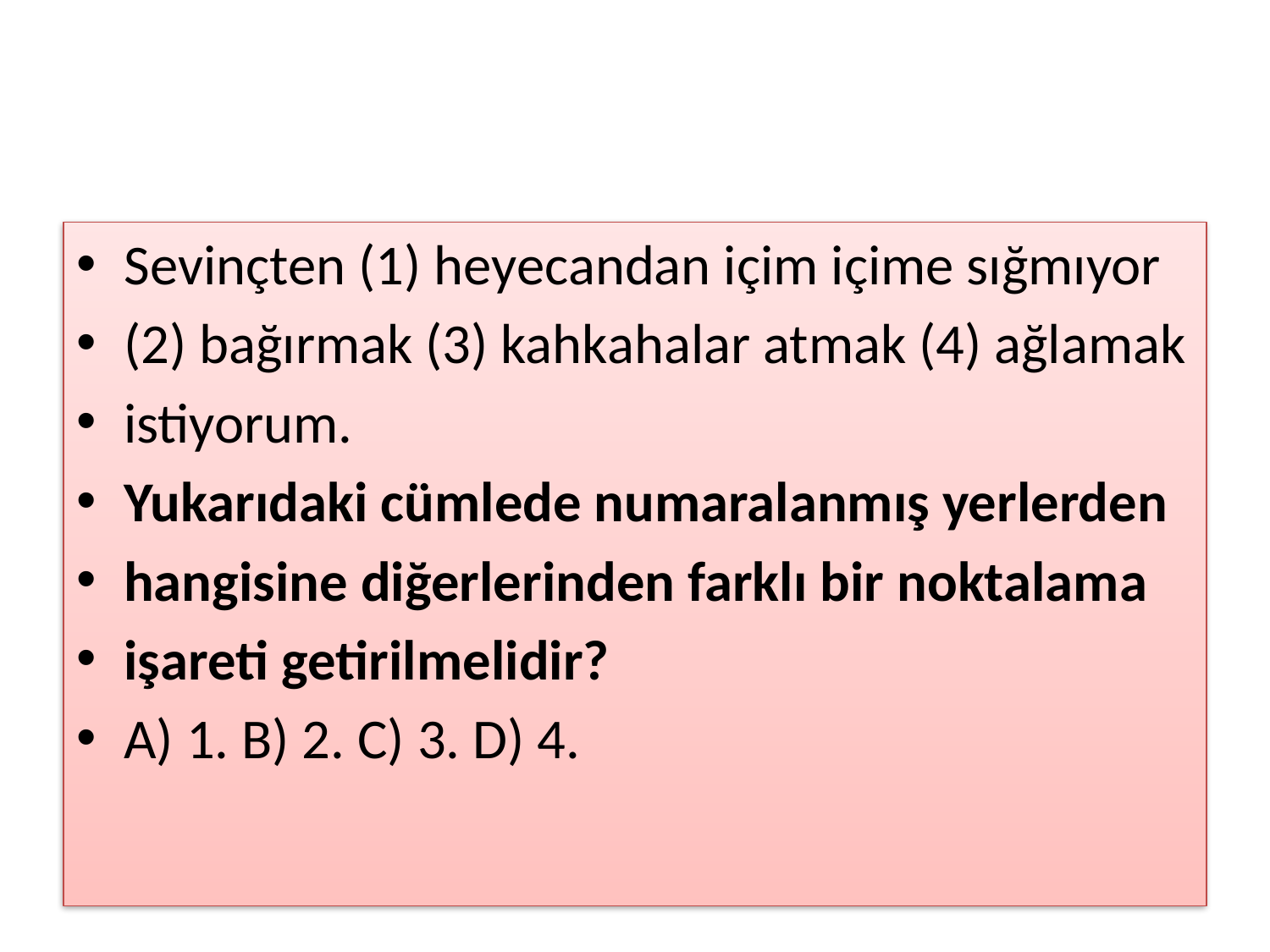

#
Sevinçten (1) heyecandan içim içime sığmıyor
(2) bağırmak (3) kahkahalar atmak (4) ağlamak
istiyorum.
Yukarıdaki cümlede numaralanmış yerlerden
hangisine diğerlerinden farklı bir noktalama
işareti getirilmelidir?
A) 1. B) 2. C) 3. D) 4.